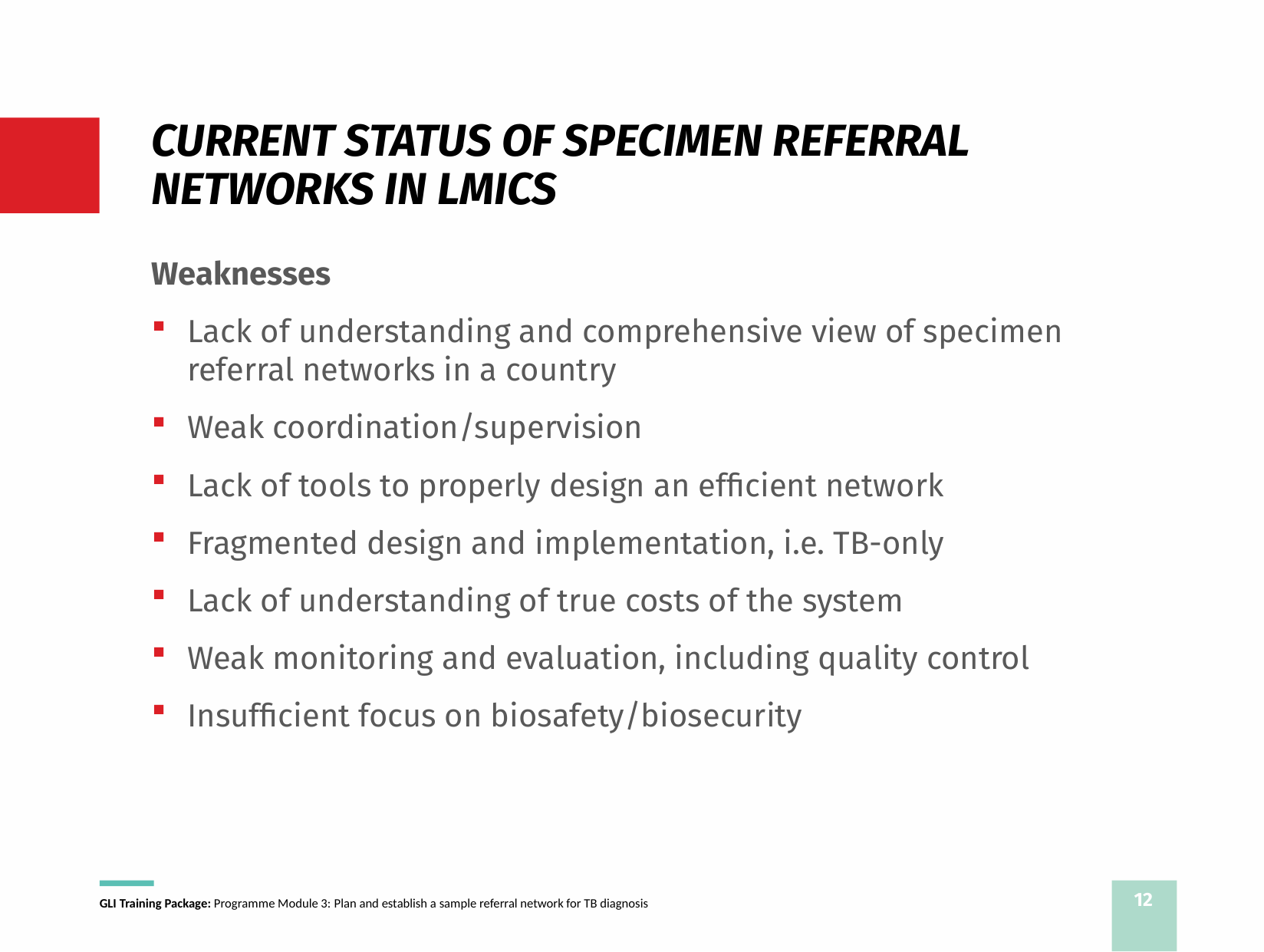

# CURRENT STATUS OF SPECIMEN REFERRAL NETWORKS IN LMICS
Weaknesses
Lack of understanding and comprehensive view of specimen referral networks in a country
Weak coordination/supervision
Lack of tools to properly design an efficient network
Fragmented design and implementation, i.e. TB-only
Lack of understanding of true costs of the system
Weak monitoring and evaluation, including quality control
Insufficient focus on biosafety/biosecurity